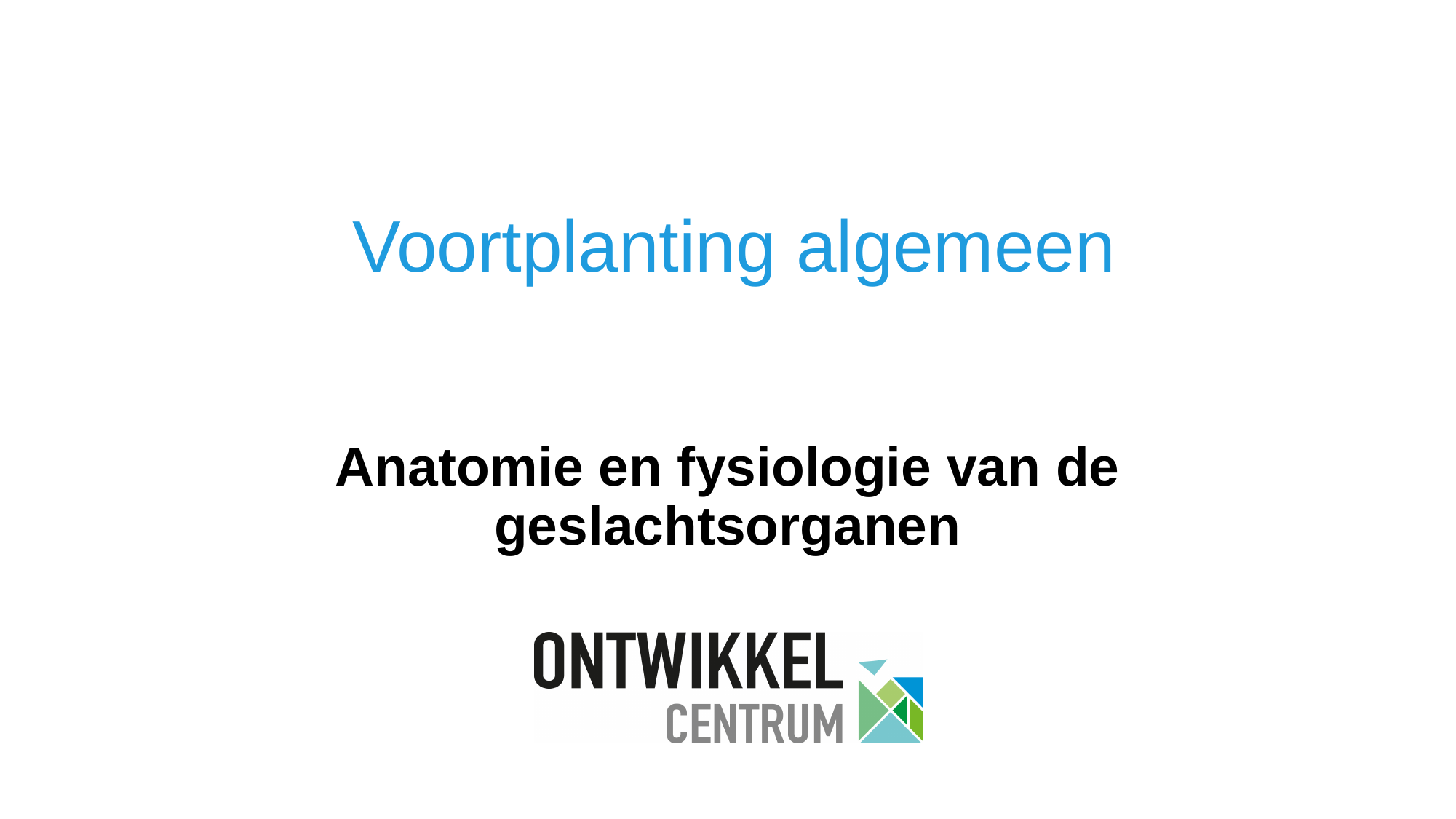

# Voortplanting algemeen

Anatomie en fysiologie van de geslachtsorganen